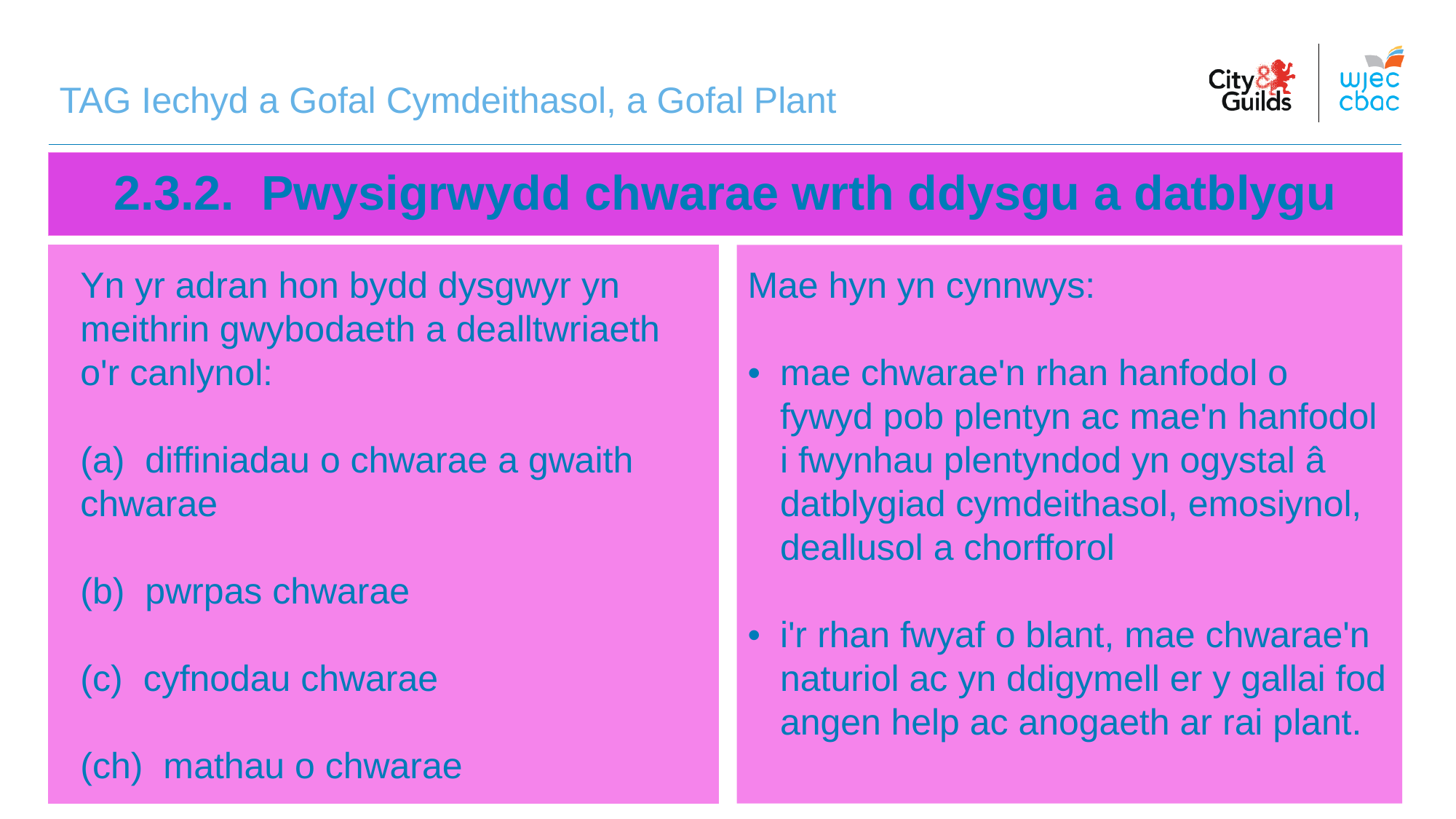

TAG Iechyd a Gofal Cymdeithasol, a Gofal Plant
# 2.3.2.  Pwysigrwydd chwarae wrth ddysgu a datblygu

Yn yr adran hon bydd dysgwyr yn meithrin gwybodaeth a dealltwriaeth o'r canlynol:

(a)  diffiniadau o chwarae a gwaith chwarae

(b)  pwrpas chwarae

(c)  cyfnodau chwarae

(ch)  mathau o chwarae

Mae hyn yn cynnwys:

•	mae chwarae'n rhan hanfodol o fywyd pob plentyn ac mae'n hanfodol i fwynhau plentyndod yn ogystal â datblygiad cymdeithasol, emosiynol, deallusol a chorfforol

•	i'r rhan fwyaf o blant, mae chwarae'n naturiol ac yn ddigymell er y gallai fod angen help ac anogaeth ar rai plant.